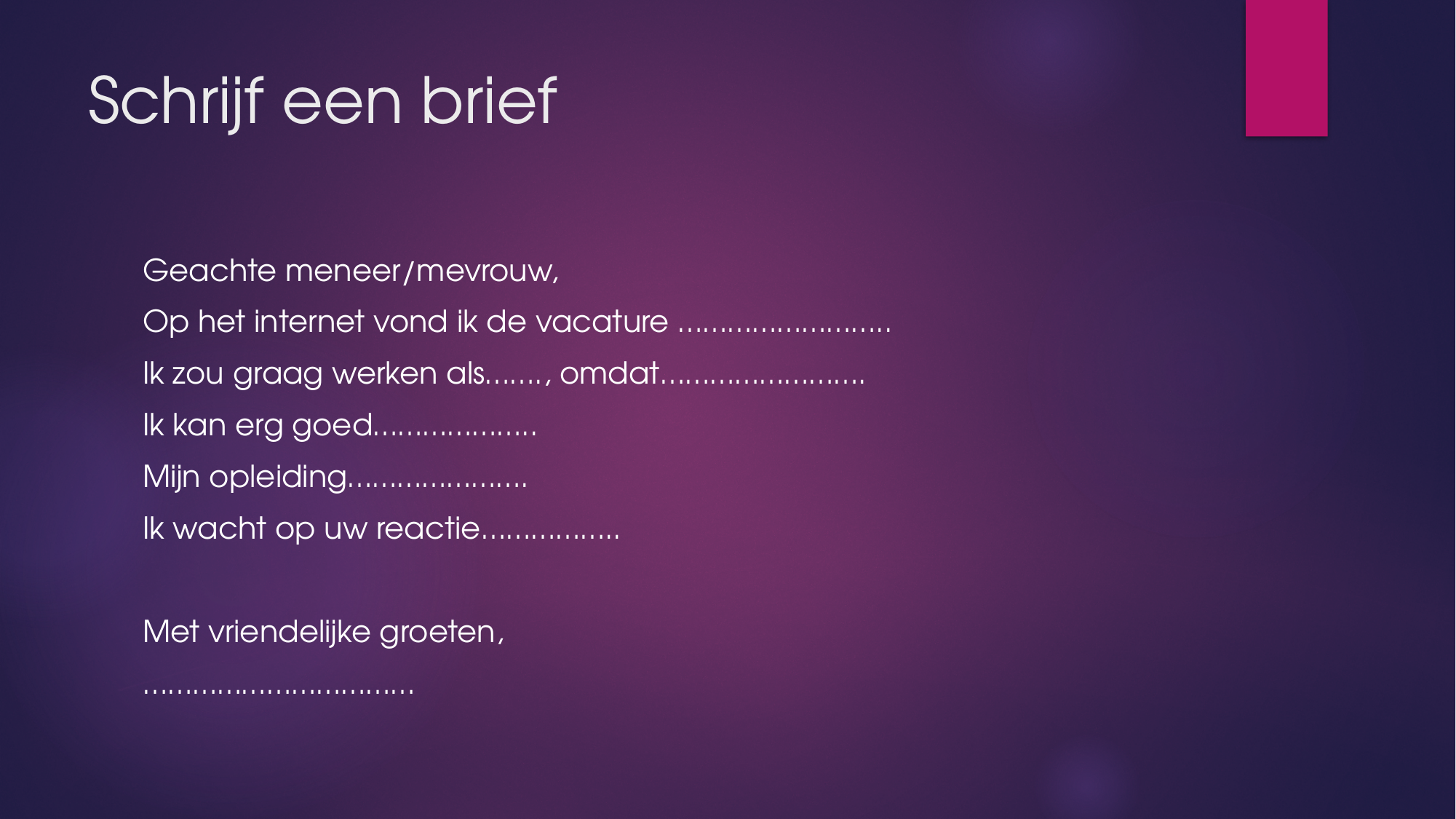

# Schrijf een brief
Geachte meneer/mevrouw,
Op het internet vond ik de vacature ……………………..
Ik zou graag werken als……., omdat…………………….
Ik kan erg goed………………..
Mijn opleiding………………….
Ik wacht op uw reactie……………..

Met vriendelijke groeten,
……………………………